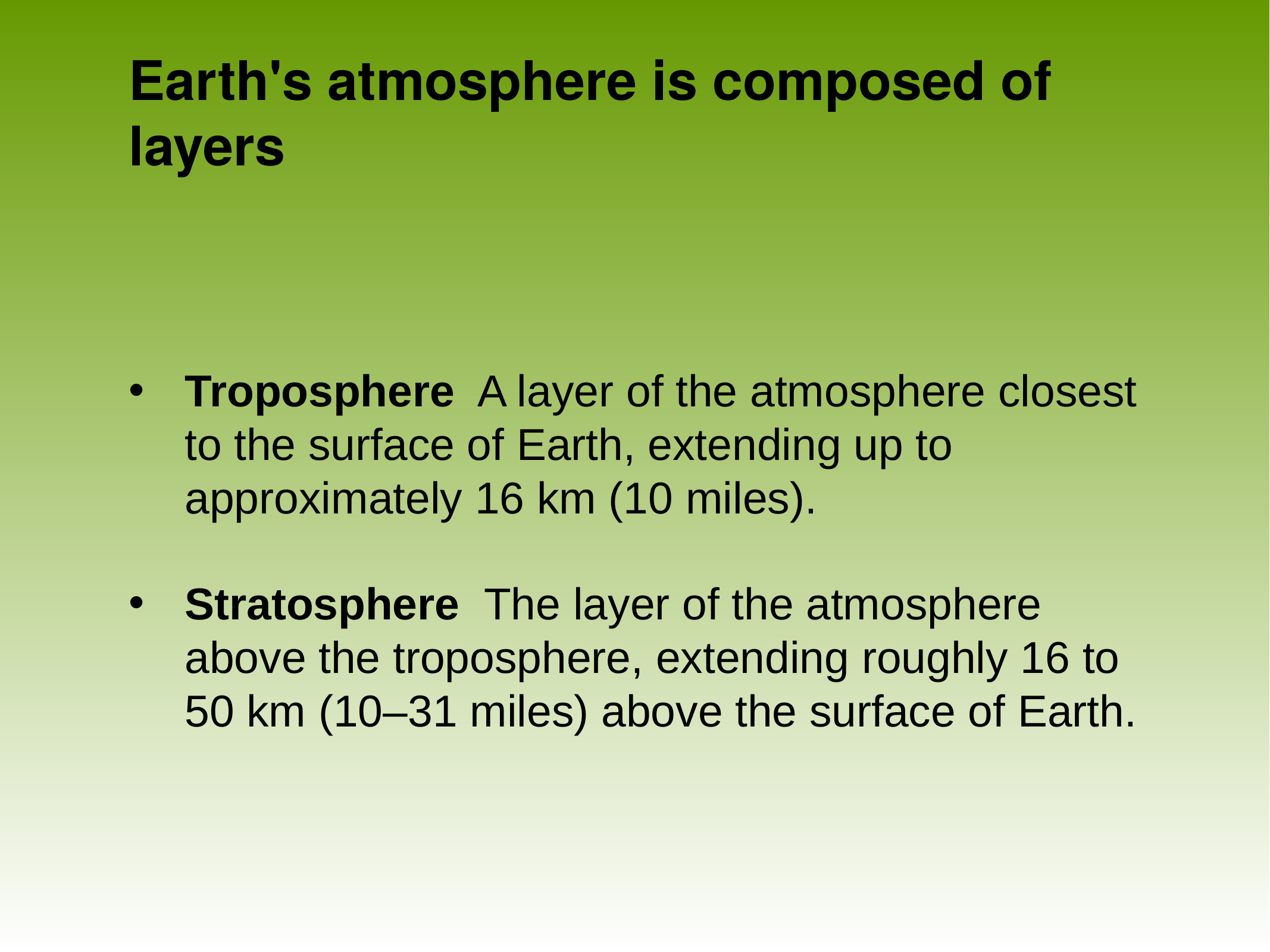

# Earth's atmosphere is composed of layers
Troposphere  A layer of the atmosphere closest to the surface of Earth, extending up to approximately 16 km (10 miles).
Stratosphere  The layer of the atmosphere above the troposphere, extending roughly 16 to 50 km (10–31 miles) above the surface of Earth.